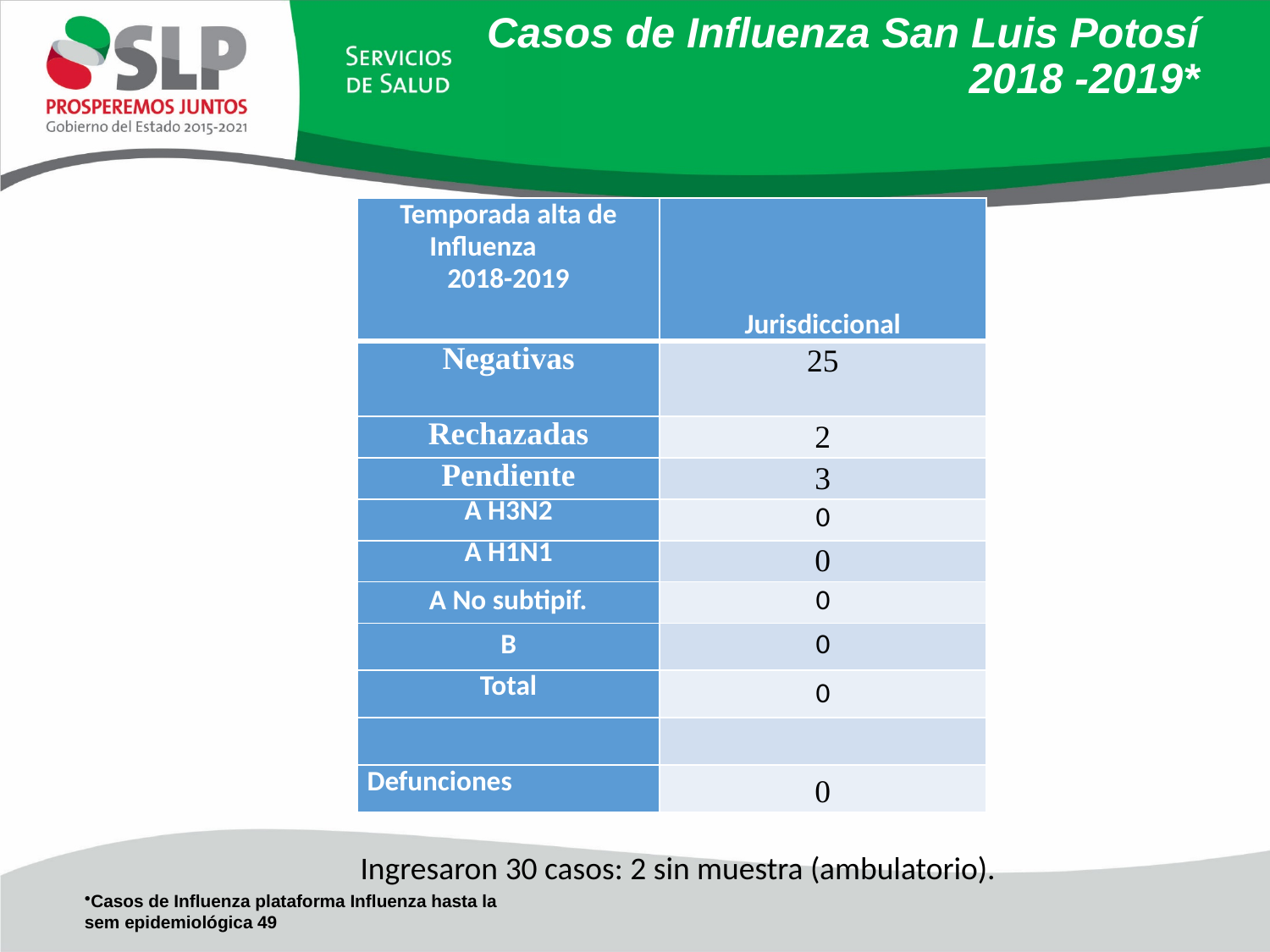

# Casos de Influenza San Luis Potosí 2018 -2019*
| Temporada alta de Influenza 2018-2019 | Jurisdiccional |
| --- | --- |
| Negativas | 25 |
| Rechazadas | 2 |
| Pendiente | 3 |
| A H3N2 | 0 |
| A H1N1 | 0 |
| A No subtipif. | 0 |
| B | 0 |
| Total | 0 |
|  |  |
| Defunciones | 0 |
Ingresaron 30 casos: 2 sin muestra (ambulatorio).
Casos de Influenza plataforma Influenza hasta la sem epidemiológica 49